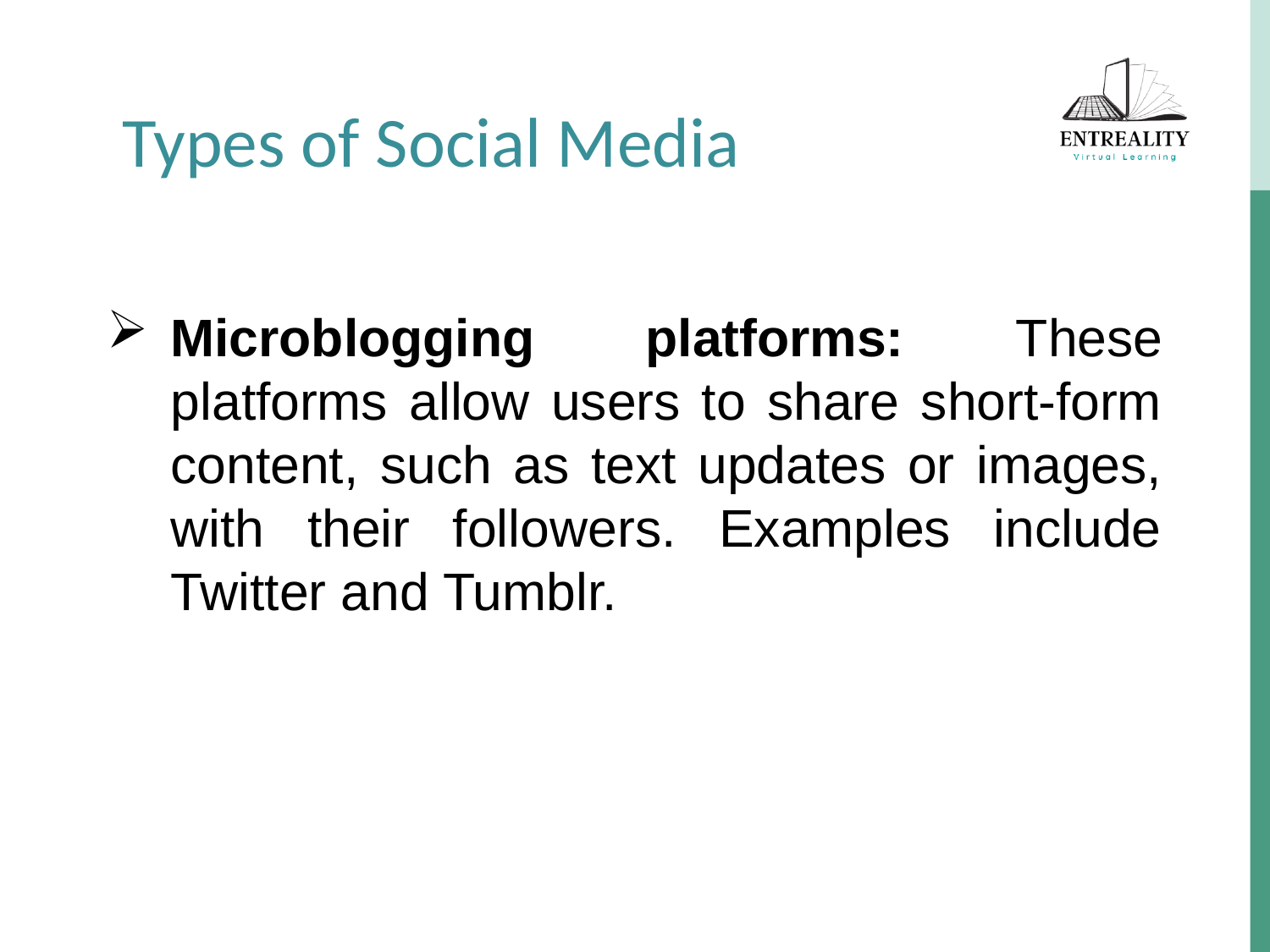

Types of Social Media
Microblogging platforms: These platforms allow users to share short-form content, such as text updates or images, with their followers. Examples include Twitter and Tumblr.